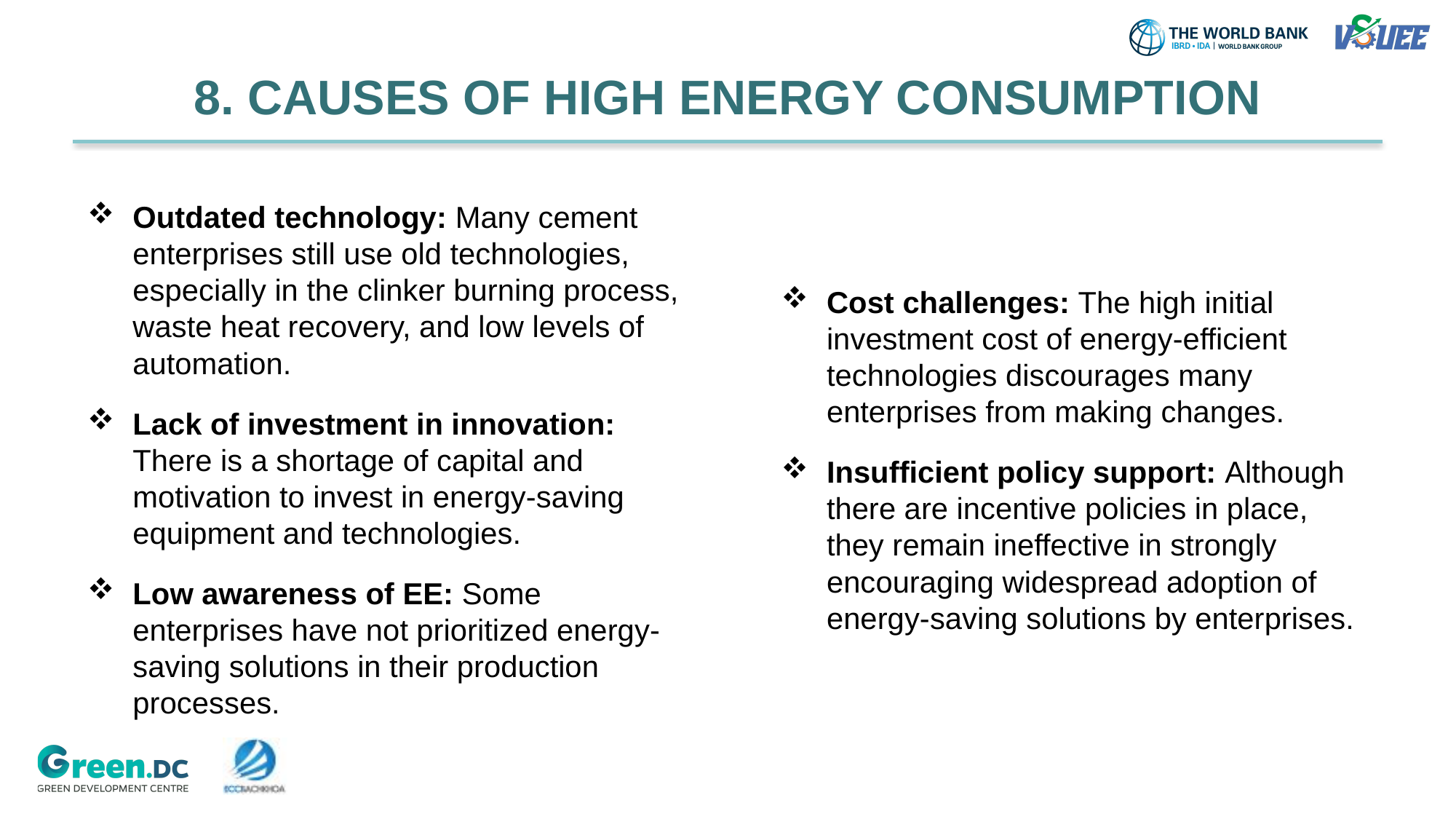

# 8. CAUSES OF HIGH ENERGY CONSUMPTION
Outdated technology: Many cement enterprises still use old technologies, especially in the clinker burning process, waste heat recovery, and low levels of automation.
Lack of investment in innovation: There is a shortage of capital and motivation to invest in energy-saving equipment and technologies.
Low awareness of EE: Some enterprises have not prioritized energy-saving solutions in their production processes.
Cost challenges: The high initial investment cost of energy-efficient technologies discourages many enterprises from making changes.
Insufficient policy support: Although there are incentive policies in place, they remain ineffective in strongly encouraging widespread adoption of energy-saving solutions by enterprises.